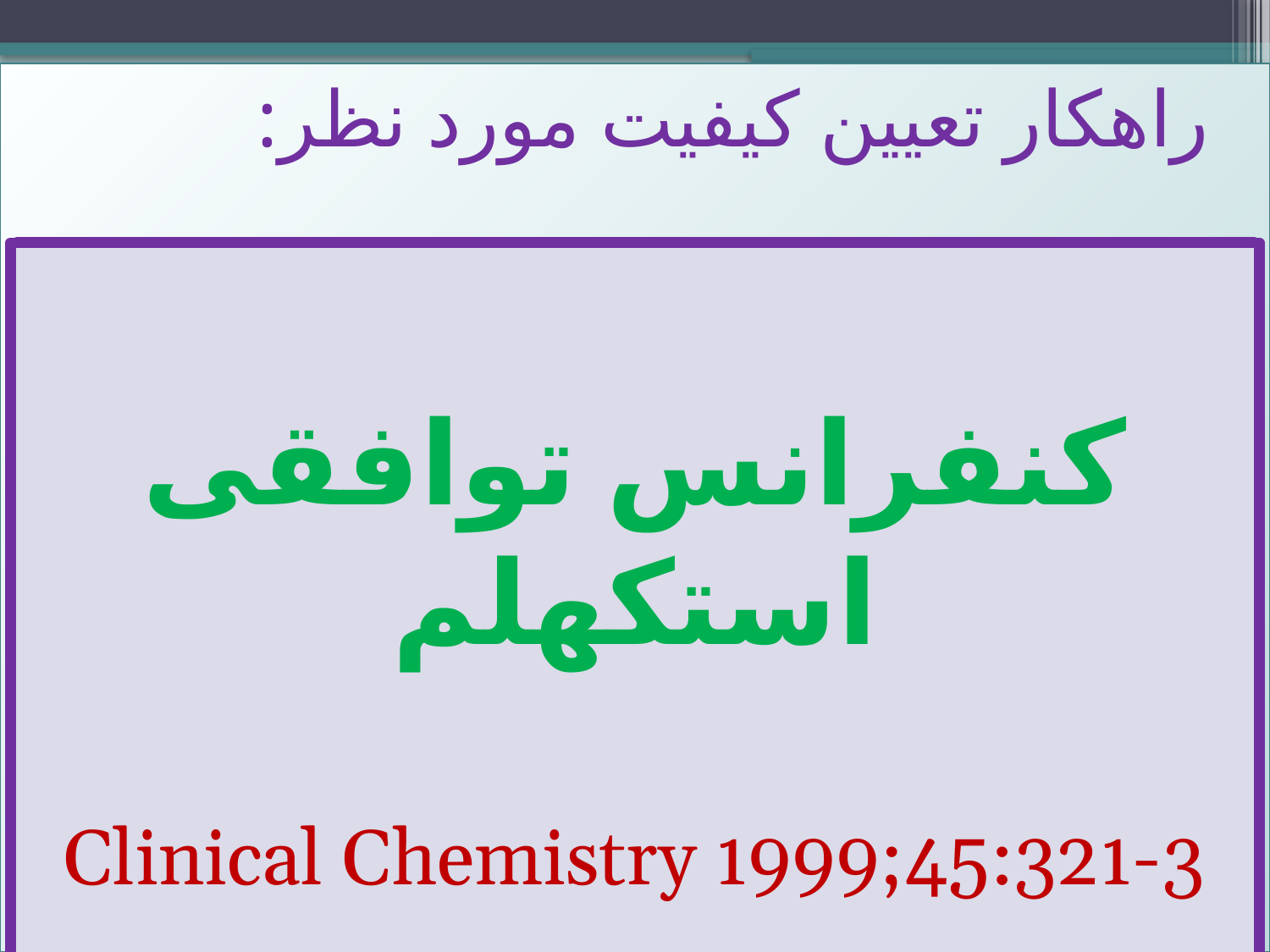

# راهکار تعیین کیفیت مورد نظر:
●1963؛ دیوید تانکز؛ خطای مجاز کمتر از ¼ محدوده‌ی طبیعی یا 10% نتیجه (هر کدام که بزرگتر بود)
A study of accuracy and precision of clinical laboratory determinations in 170 Canadian laboratories. Clin Chem 1963;9:217-233

کنفرانس توافقی استکهلم

Clinical Chemistry 1999;45:321-3

●1968؛ روی بارنت؛ رابطه‌ی عدم‌دقت با تفسیر پزشکان؛ عدم دقت مجاز
Medical significance of laboratory results. Am J Clin Path 1968;50:671-676
●1974؛ وستگارد، کری و ولد: خطای کل
Westgard JO, Carey RN, Wold S. Criteria for judging precision and accuracy in method development and evaluation. Clin Chem 1974;20:825-33
کنفرانس CAP-1976
1976 Aspen Conference on Analytical Goals in Clinical Chemistry